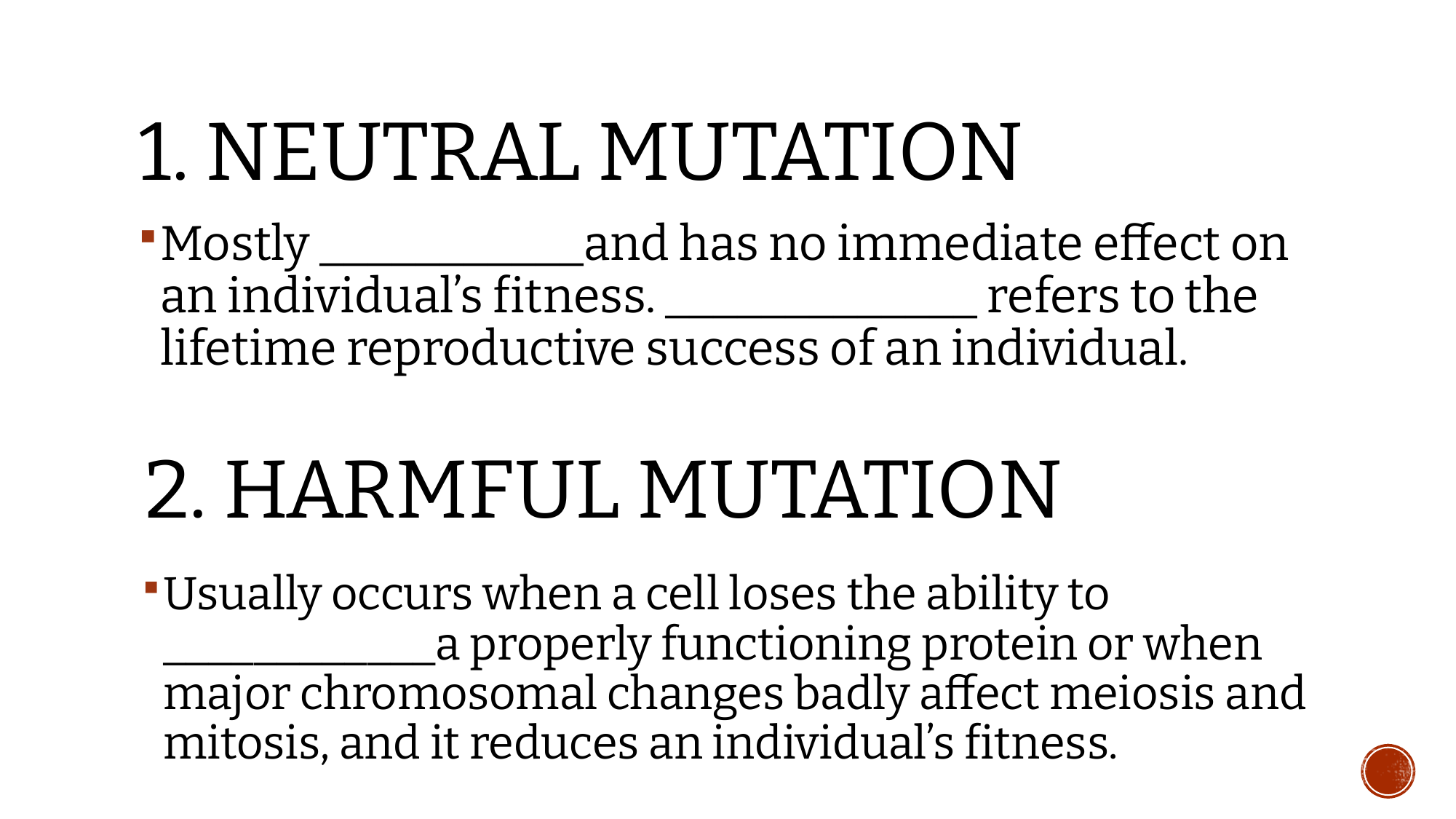

# 1. Neutral Mutation
Mostly ___________and has no immediate effect on an individual’s fitness. _____________ refers to the lifetime reproductive success of an individual.
2. Harmful Mutation
Usually occurs when a cell loses the ability to ____________a properly functioning protein or when major chromosomal changes badly affect meiosis and mitosis, and it reduces an individual’s fitness.